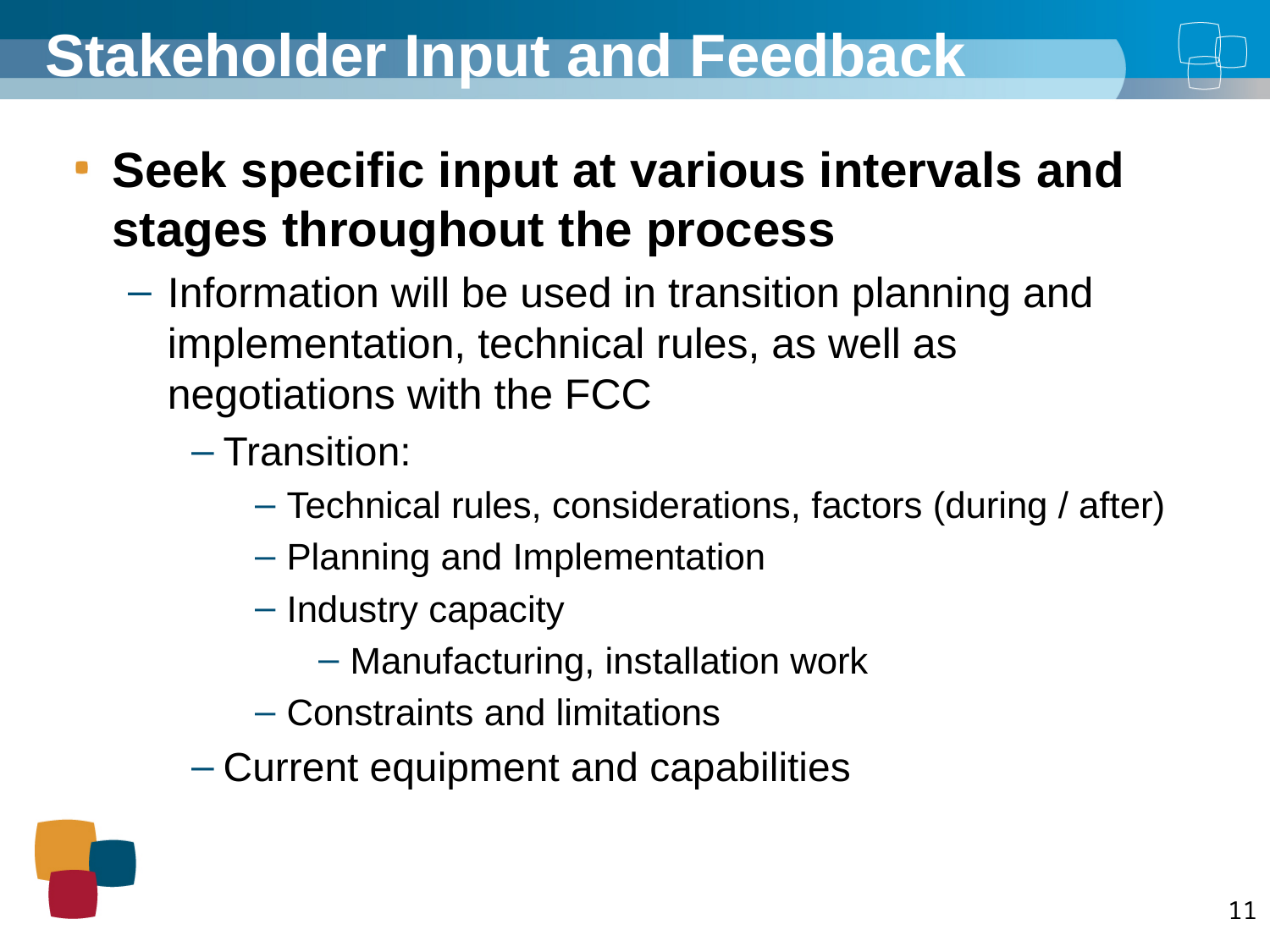

Stakeholder Input and Feedback
Seek specific input at various intervals and stages throughout the process
Information will be used in transition planning and implementation, technical rules, as well as negotiations with the FCC
Transition:
Technical rules, considerations, factors (during / after)
Planning and Implementation
Industry capacity
Manufacturing, installation work
Constraints and limitations
Current equipment and capabilities